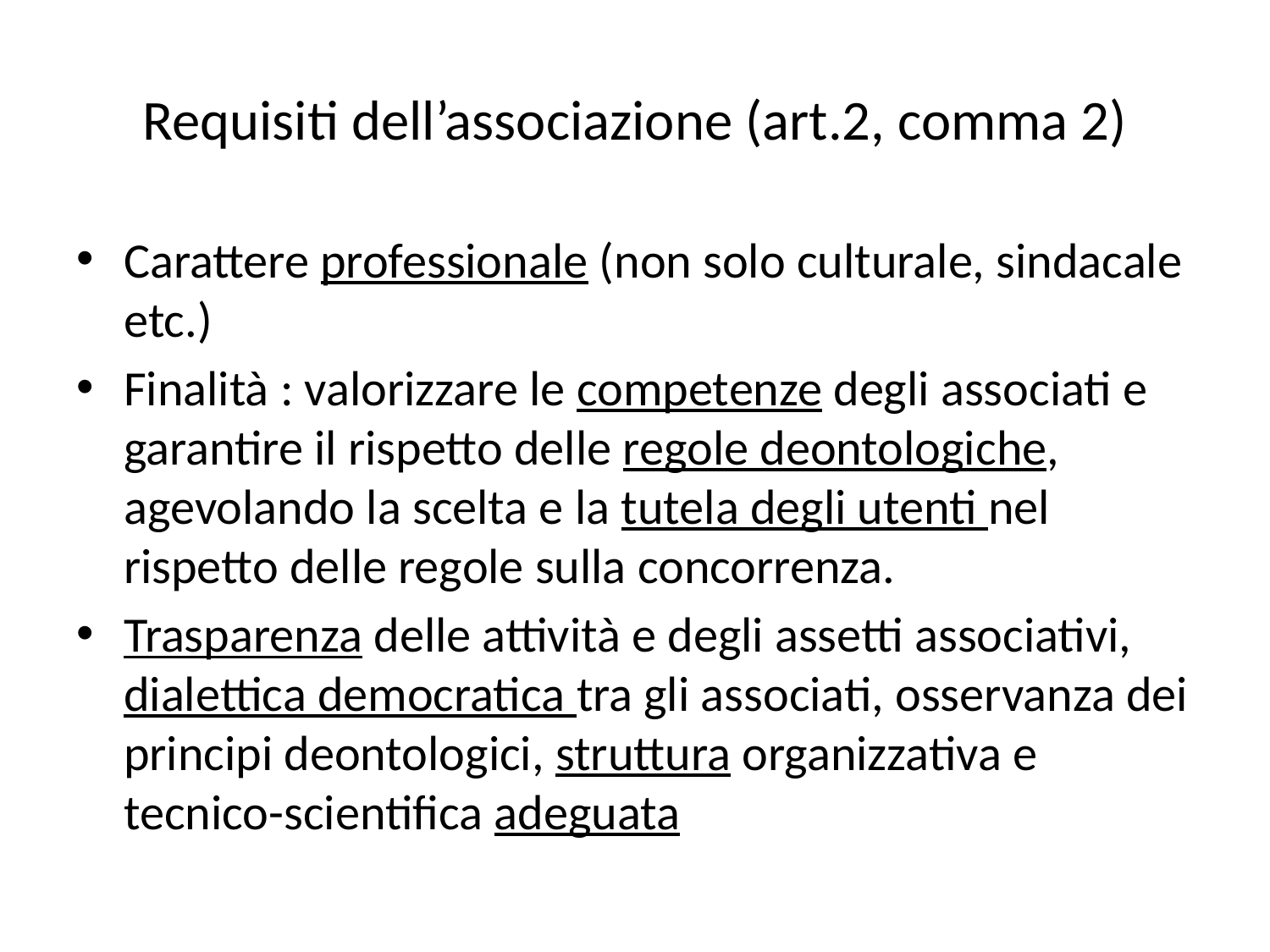

# Requisiti dell’associazione (art.2, comma 2)
Carattere professionale (non solo culturale, sindacale etc.)
Finalità : valorizzare le competenze degli associati e garantire il rispetto delle regole deontologiche, agevolando la scelta e la tutela degli utenti nel rispetto delle regole sulla concorrenza.
Trasparenza delle attività e degli assetti associativi, dialettica democratica tra gli associati, osservanza dei principi deontologici, struttura organizzativa e tecnico-scientifica adeguata